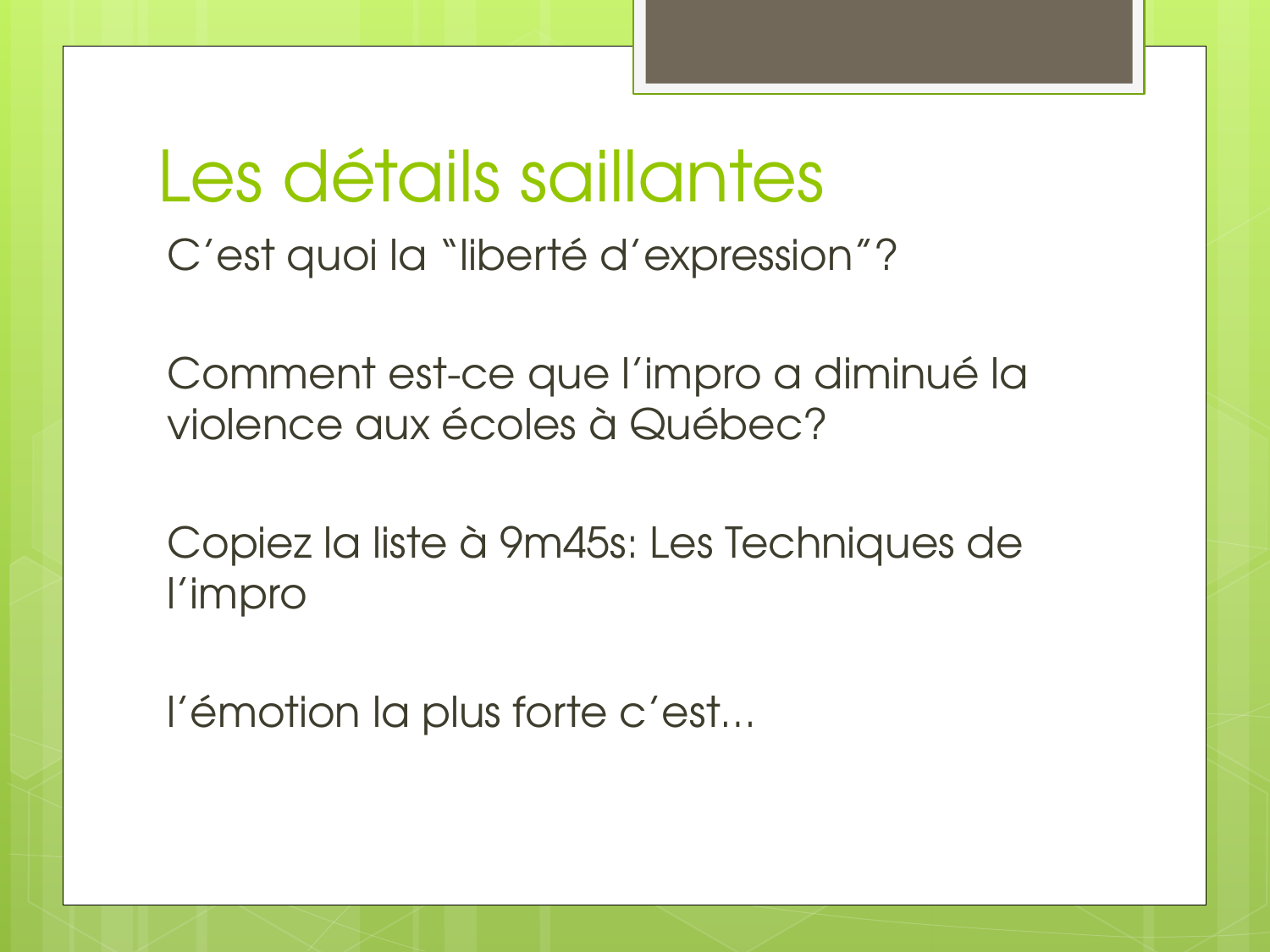

# Les détails saillantes
C’est quoi la “liberté d’expression”?

Comment est-ce que l’impro a diminué la violence aux écoles à Québec?

Copiez la liste à 9m45s: Les Techniques de l’impro

l’émotion la plus forte c’est…